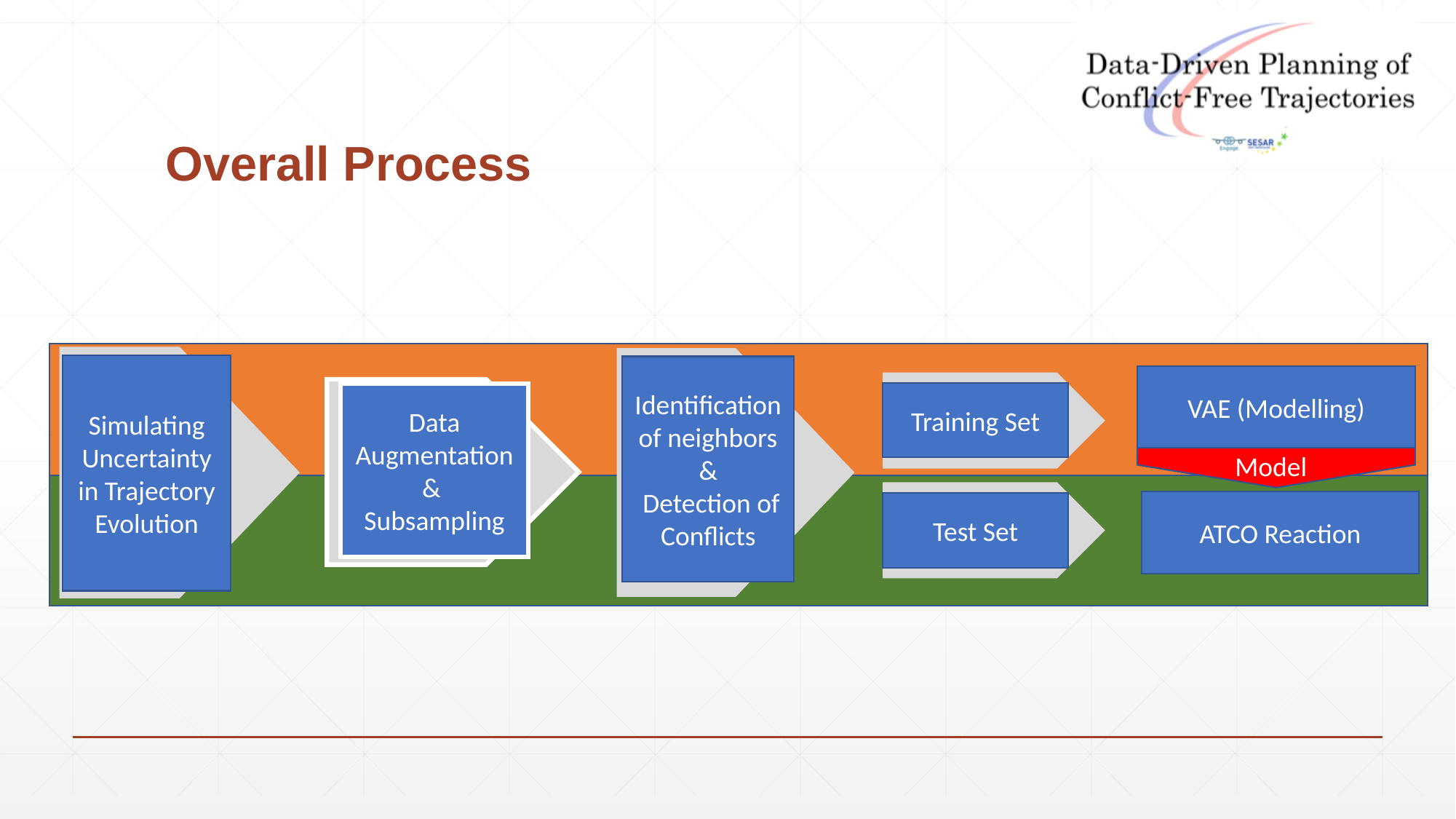

# Overall Process

Simulating Uncertainty in Trajectory Evolution

Identification of neighbors
&
 Detection of Conflicts

VAE (Modelling)
Model

Training Set

Test Set

Data Augmentation &
Subsampling

ATCO Reaction